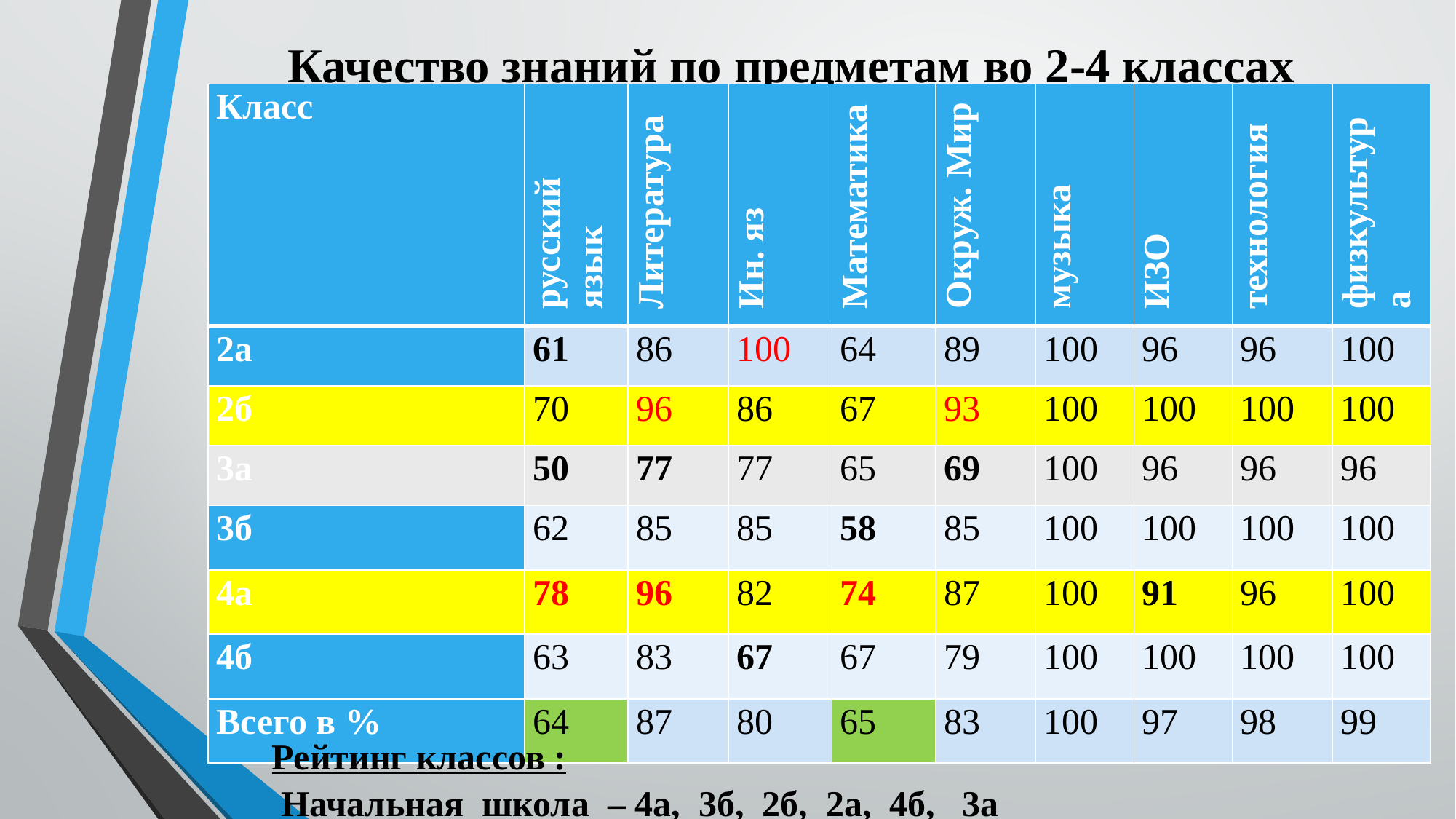

Качество знаний по предметам во 2-4 классах
| Класс | русский язык | Литература | Ин. яз | Математика | Окруж. Мир | музыка | ИЗО | технология | физкультура |
| --- | --- | --- | --- | --- | --- | --- | --- | --- | --- |
| 2а | 61 | 86 | 100 | 64 | 89 | 100 | 96 | 96 | 100 |
| 2б | 70 | 96 | 86 | 67 | 93 | 100 | 100 | 100 | 100 |
| 3а | 50 | 77 | 77 | 65 | 69 | 100 | 96 | 96 | 96 |
| 3б | 62 | 85 | 85 | 58 | 85 | 100 | 100 | 100 | 100 |
| 4а | 78 | 96 | 82 | 74 | 87 | 100 | 91 | 96 | 100 |
| 4б | 63 | 83 | 67 | 67 | 79 | 100 | 100 | 100 | 100 |
| Всего в % | 64 | 87 | 80 | 65 | 83 | 100 | 97 | 98 | 99 |
Рейтинг классов :
 Начальная  школа  – 4а,  3б,  2б,  2а,  4б,   3а